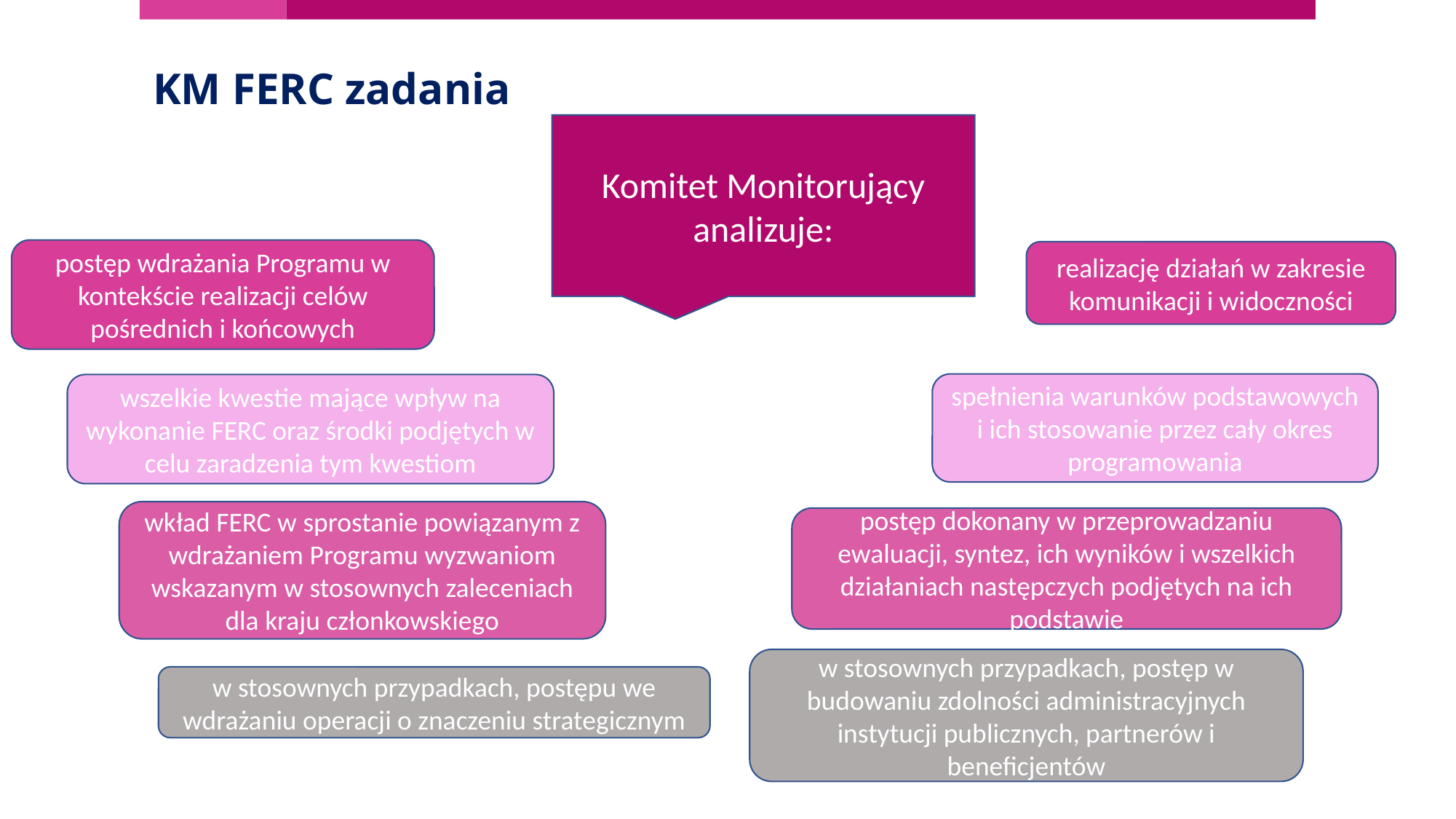

KM FERC zadania
Komitet Monitorujący analizuje:
postęp wdrażania Programu w kontekście realizacji celów pośrednich i końcowych
realizację działań w zakresie komunikacji i widoczności
spełnienia warunków podstawowych i ich stosowanie przez cały okres programowania
wszelkie kwestie mające wpływ na wykonanie FERC oraz środki podjętych w celu zaradzenia tym kwestiom
wkład FERC w sprostanie powiązanym z wdrażaniem Programu wyzwaniom wskazanym w stosownych zaleceniach dla kraju członkowskiego
postęp dokonany w przeprowadzaniu ewaluacji, syntez, ich wyników i wszelkich działaniach następczych podjętych na ich podstawie
w stosownych przypadkach, postęp w budowaniu zdolności administracyjnych instytucji publicznych, partnerów i beneficjentów
w stosownych przypadkach, postępu we wdrażaniu operacji o znaczeniu strategicznym